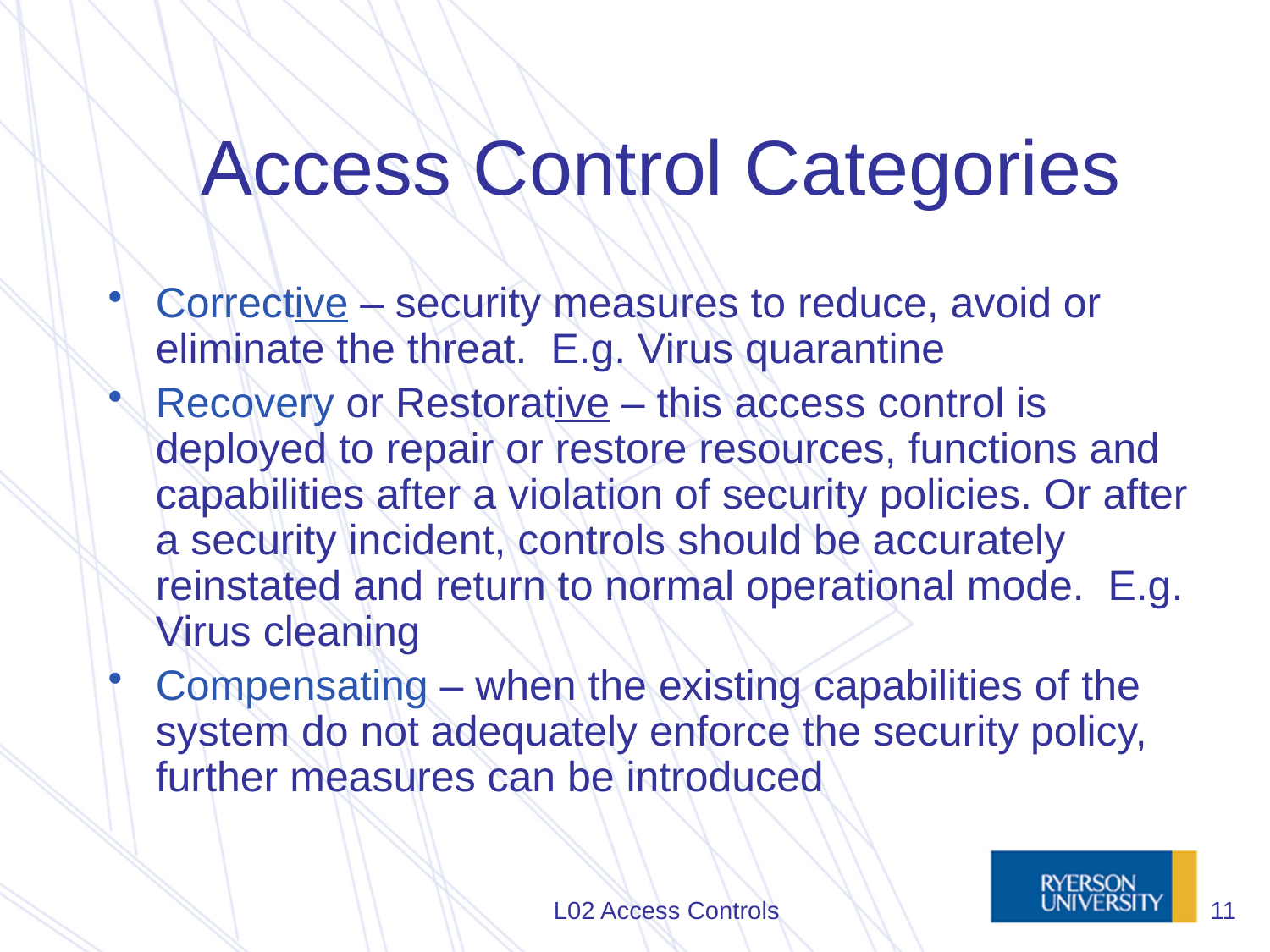

# Access Control Categories
Corrective – security measures to reduce, avoid or eliminate the threat.  E.g. Virus quarantine
Recovery or Restorative – this access control is deployed to repair or restore resources, functions and capabilities after a violation of security policies. Or after  a security incident, controls should be accurately reinstated and return to normal operational mode.  E.g. Virus cleaning
Compensating – when the existing capabilities of the system do not adequately enforce the security policy, further measures can be introduced

L02 Access Controls
11